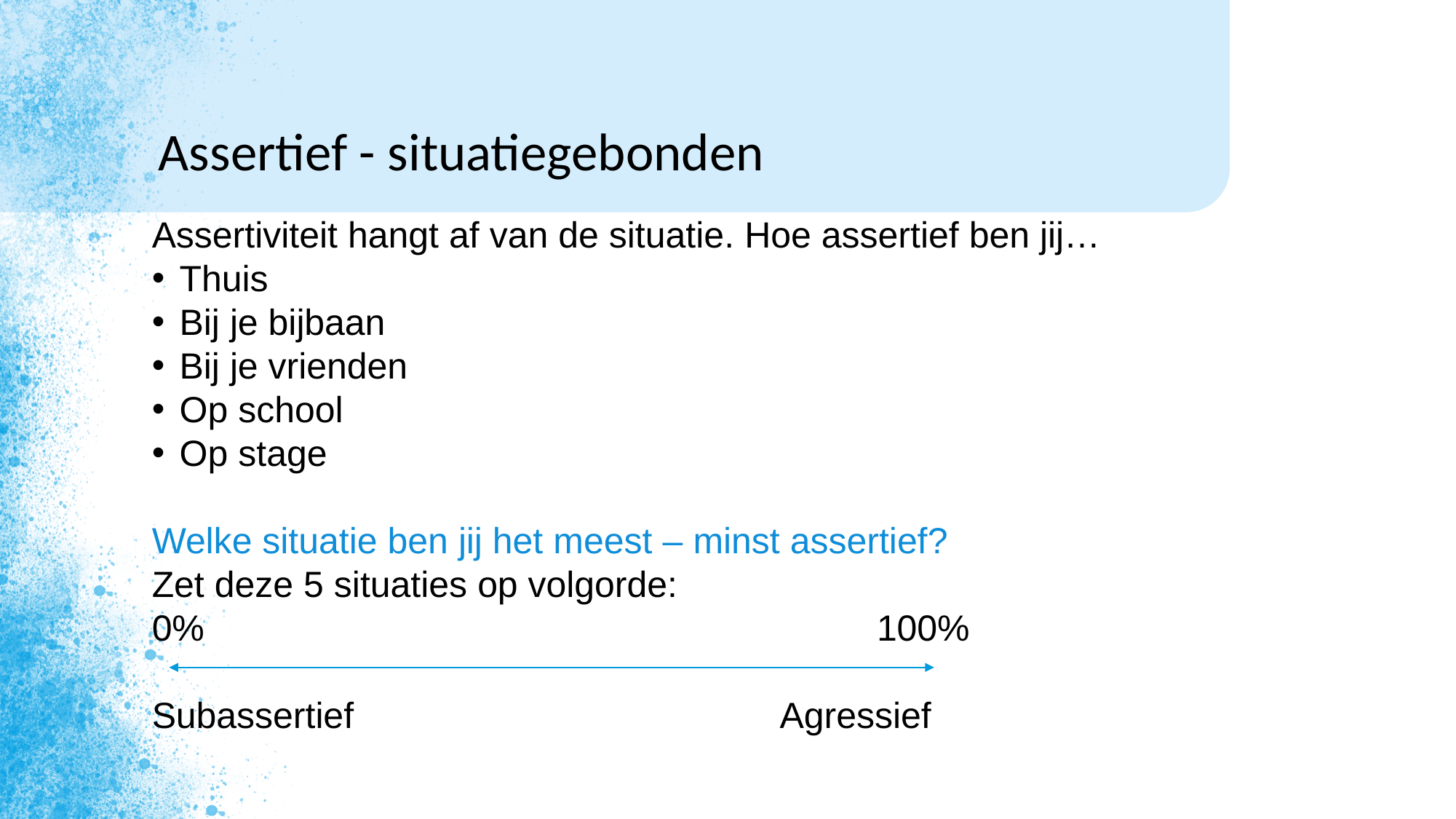

# Assertief - situatiegebonden​
Assertiviteit hangt af van de situatie​. Hoe assertief ben jij…
Thuis​
Bij je bijbaan​
Bij je vrienden​
Op school​
Op stage​

Welke situatie ben jij het meest – minst assertief?​
Zet deze 5 situaties op volgorde:​
0%                                                                  100%

Subassertief                                          Agressief